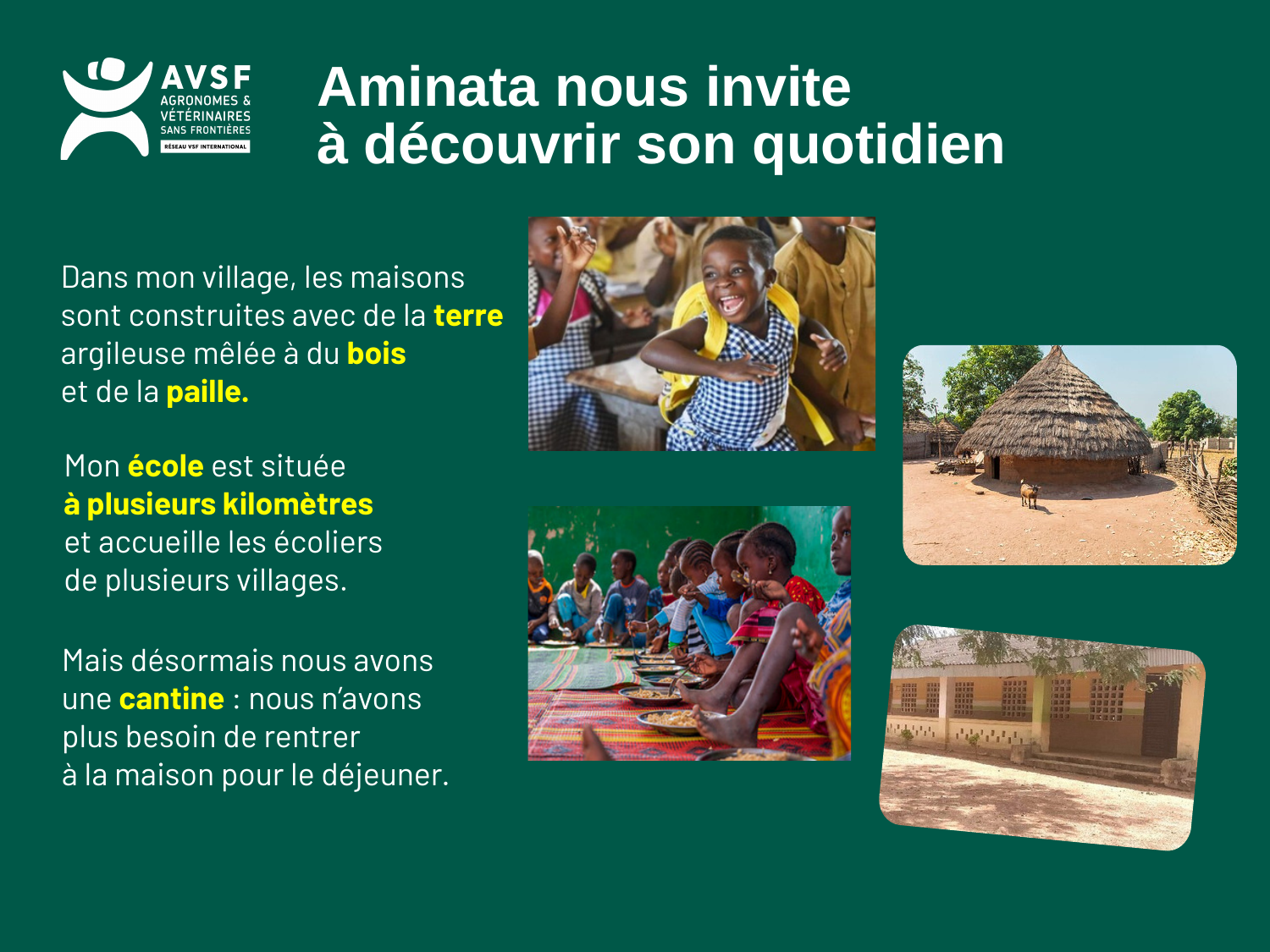

Aminata nous invite
à découvrir son quotidien

Dans mon village, les maisons
sont construites avec de la terre argileuse mêlée à du bois
et de la paille.

Mon école est située
à plusieurs kilomètres
et accueille les écoliers
de plusieurs villages.
Mais désormais nous avons
une cantine : nous n’avons
plus besoin de rentrer
à la maison pour le déjeuner.